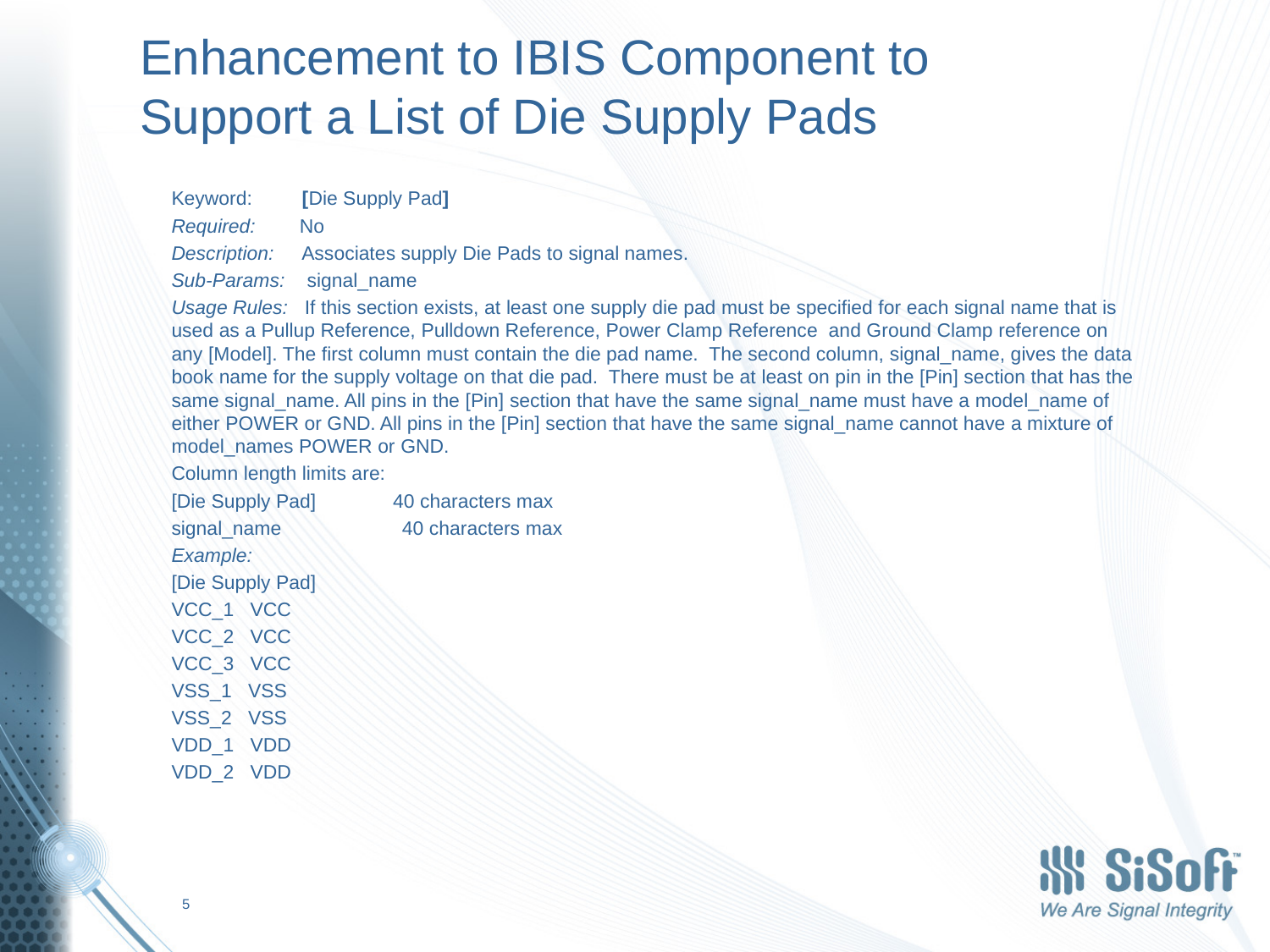

# Enhancement to IBIS Component to Support a List of Die Supply Pads
Keyword:         [Die Supply Pad]
Required:        No
Description:     Associates supply Die Pads to signal names.
Sub-Params:    signal_name
Usage Rules:   If this section exists, at least one supply die pad must be specified for each signal name that is used as a Pullup Reference, Pulldown Reference, Power Clamp Reference  and Ground Clamp reference on any [Model]. The first column must contain the die pad name.  The second column, signal_name, gives the data book name for the supply voltage on that die pad.  There must be at least on pin in the [Pin] section that has the same signal_name. All pins in the [Pin] section that have the same signal_name must have a model_name of either POWER or GND. All pins in the [Pin] section that have the same signal_name cannot have a mixture of model_names POWER or GND.
Column length limits are:
[Die Supply Pad]              40 characters max
signal_name                      40 characters max
Example:
[Die Supply Pad]
VCC_1   VCC
VCC_2   VCC
VCC_3   VCC
VSS_1   VSS
VSS_2   VSS
VDD_1   VDD
VDD_2   VDD

5